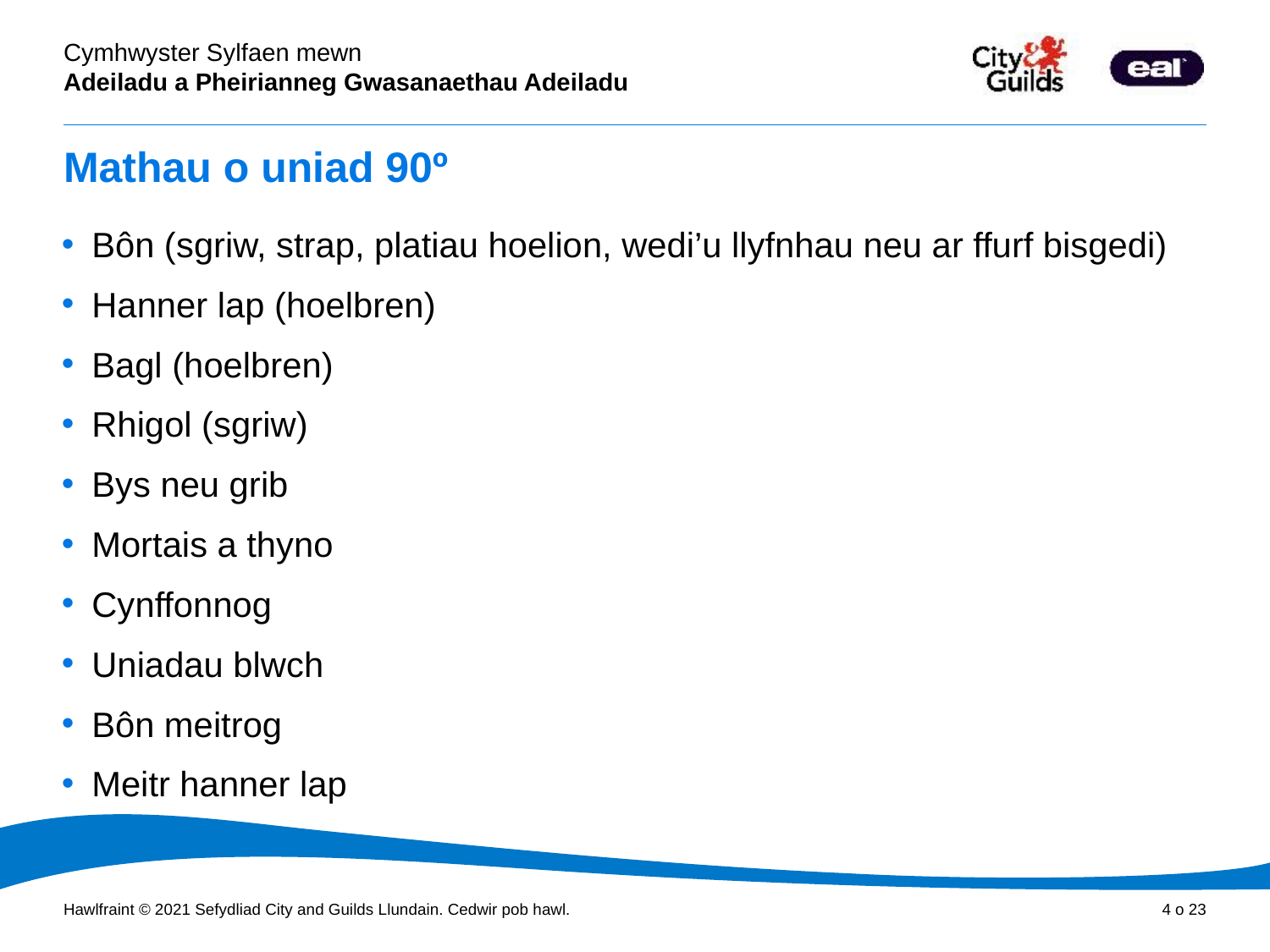

# Mathau o uniad 90º
Bôn (sgriw, strap, platiau hoelion, wedi’u llyfnhau neu ar ffurf bisgedi)
Hanner lap (hoelbren)
Bagl (hoelbren)
Rhigol (sgriw)
Bys neu grib
Mortais a thyno
Cynffonnog
Uniadau blwch
Bôn meitrog
Meitr hanner lap